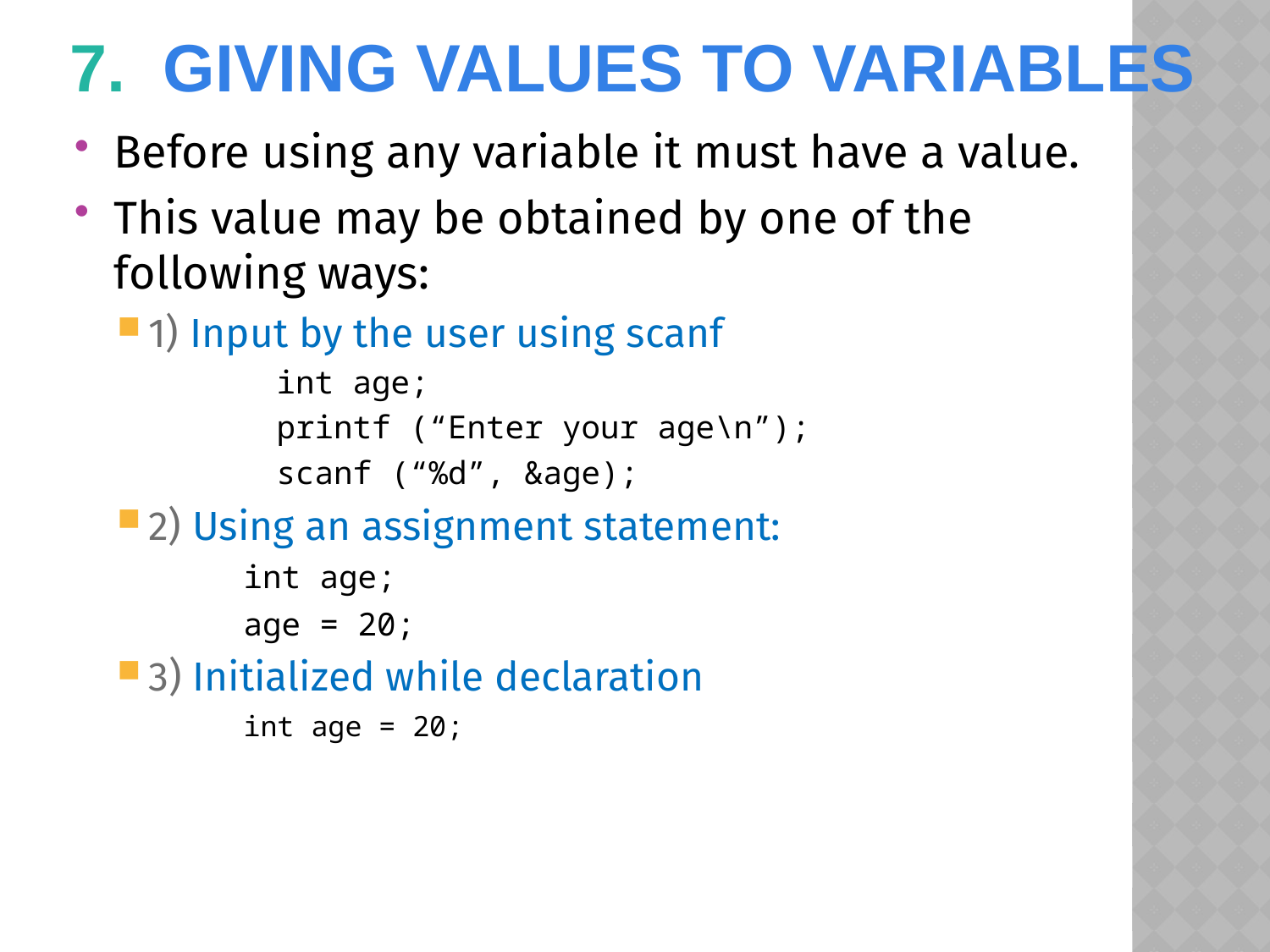

# 7.  giving values to variables
Before using any variable it must have a value.
This value may be obtained by one of the following ways:
1) Input by the user using scanf
	int age;
	printf (“Enter your age\n”);
	scanf (“%d”, &age);
2) Using an assignment statement:
	int age;
	age = 20;
3) Initialized while declaration
	int age = 20;